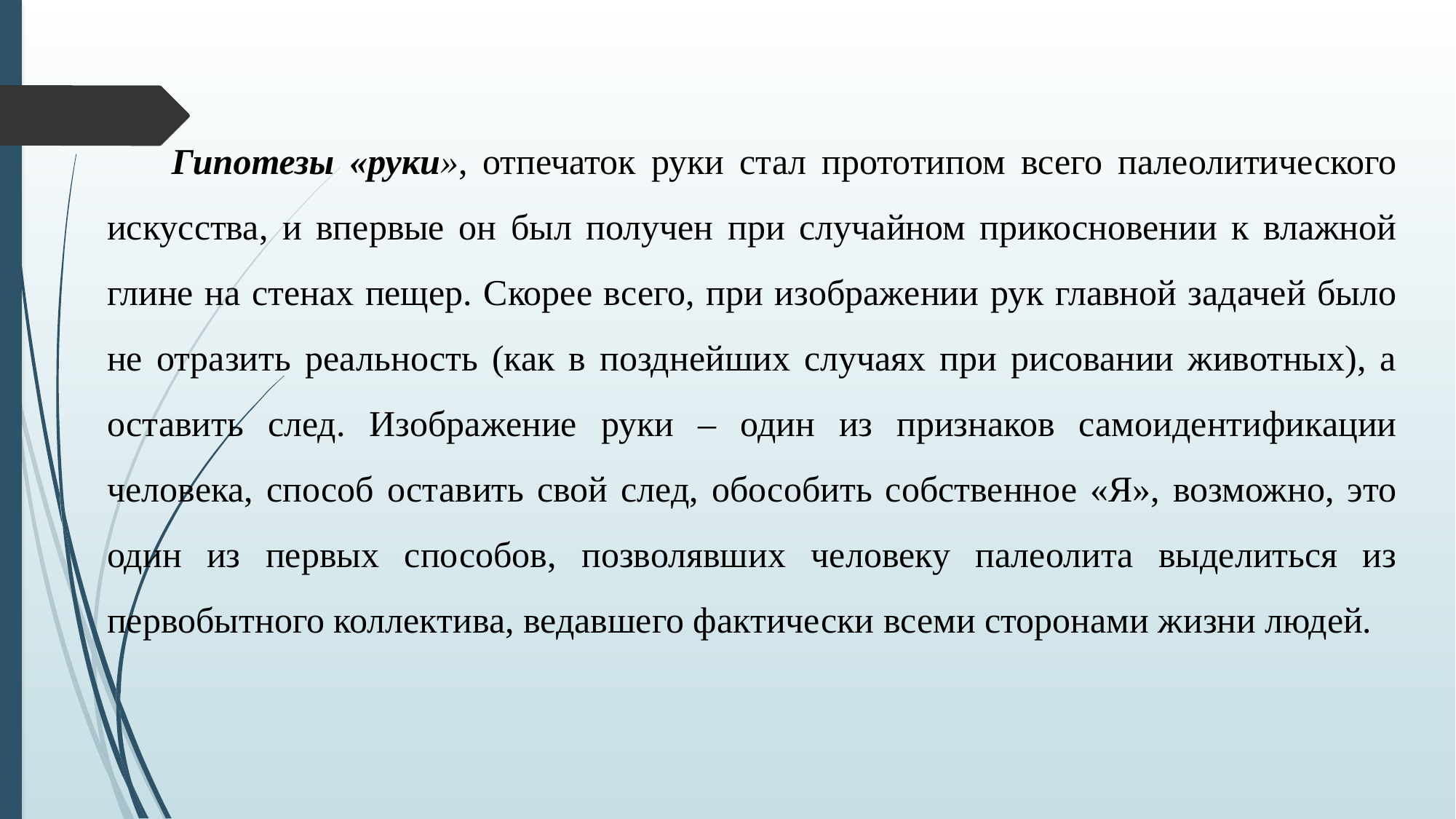

Гипотезы «руки», отпечаток руки стал прототипом всего палеолитического искусства, и впервые он был получен при случайном прикосновении к влажной глине на стенах пещер. Скорее всего, при изображении рук главной задачей было не отразить реальность (как в позднейших случаях при рисовании животных), а оставить след. Изображение руки – один из признаков самоидентификации человека, способ оставить свой след, обособить собственное «Я», возможно, это один из первых способов, позволявших человеку палеолита выделиться из первобытного коллектива, ведавшего фактически всеми сторонами жизни людей.